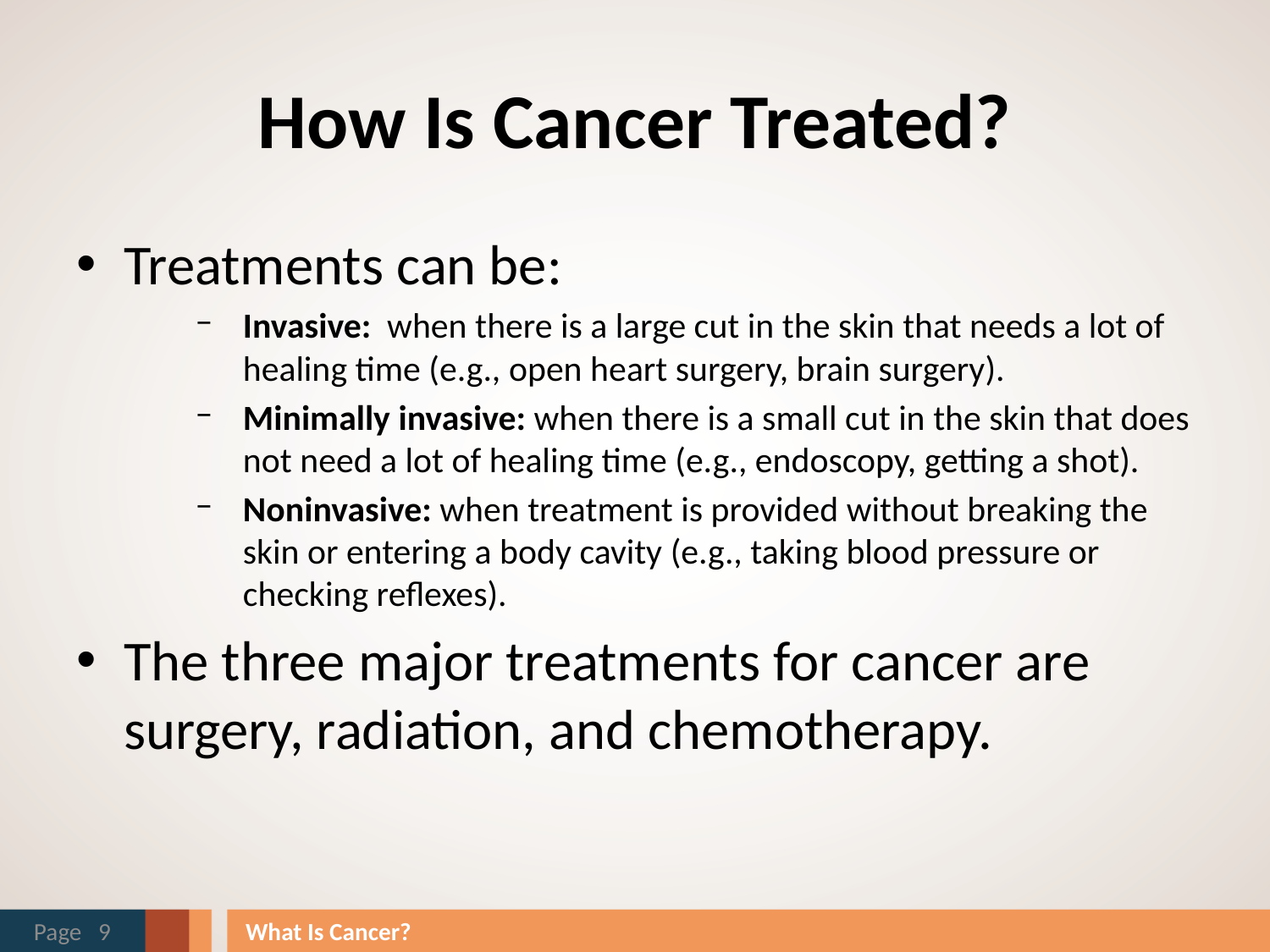

# How Is Cancer Treated?
Treatments can be:
Invasive:  when there is a large cut in the skin that needs a lot of healing time (e.g., open heart surgery, brain surgery).
Minimally invasive: when there is a small cut in the skin that does not need a lot of healing time (e.g., endoscopy, getting a shot).
Noninvasive: when treatment is provided without breaking the skin or entering a body cavity (e.g., taking blood pressure or checking reflexes).
The three major treatments for cancer are surgery, radiation, and chemotherapy.
Page   9
What Is Cancer?